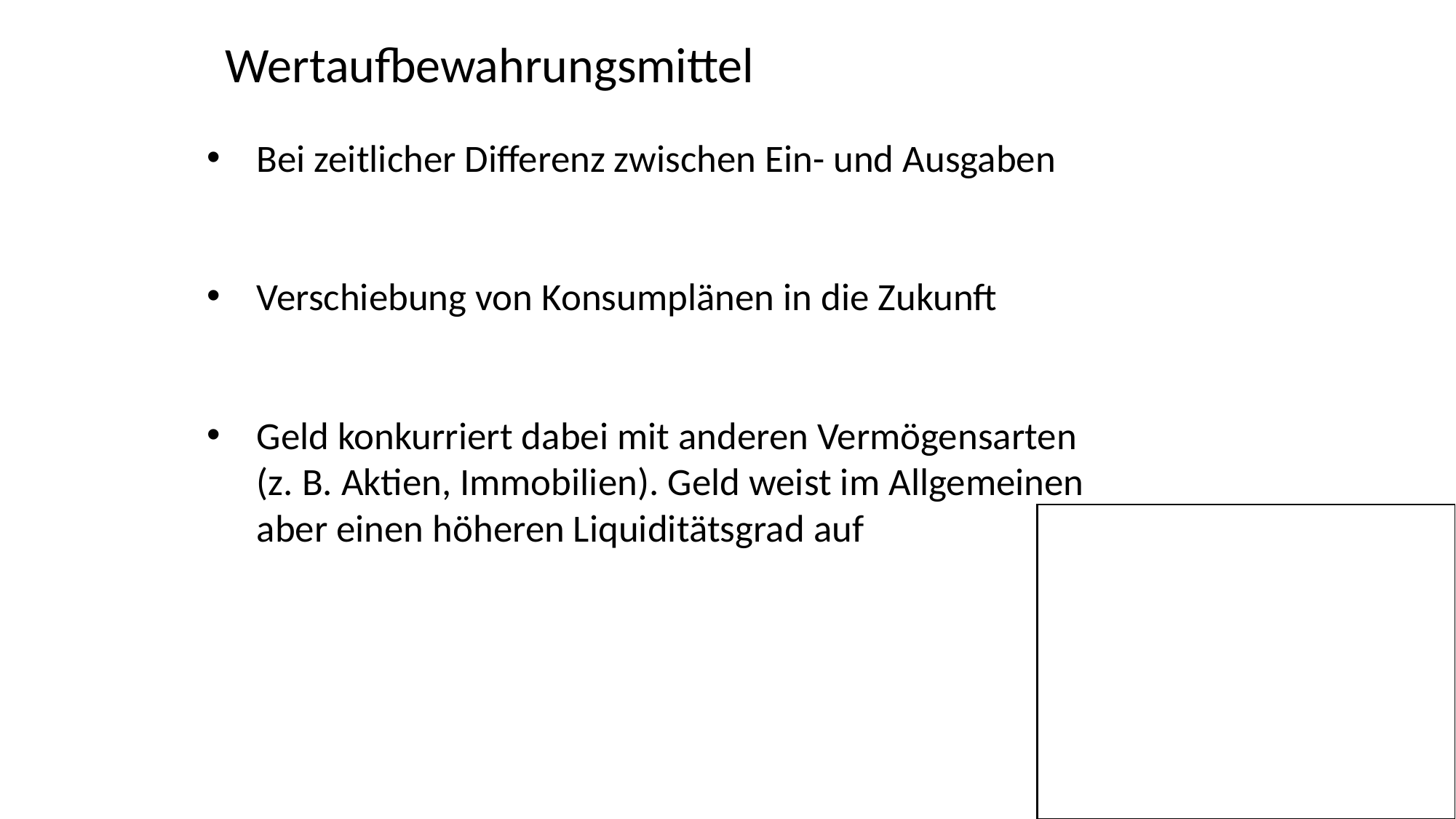

Wertaufbewahrungsmittel
Bei zeitlicher Differenz zwischen Ein- und Ausgaben

Verschiebung von Konsumplänen in die Zukunft

Geld konkurriert dabei mit anderen Vermögensarten                (z. B. Aktien, Immobilien). Geld weist im Allgemeinen           aber einen höheren Liquiditätsgrad auf